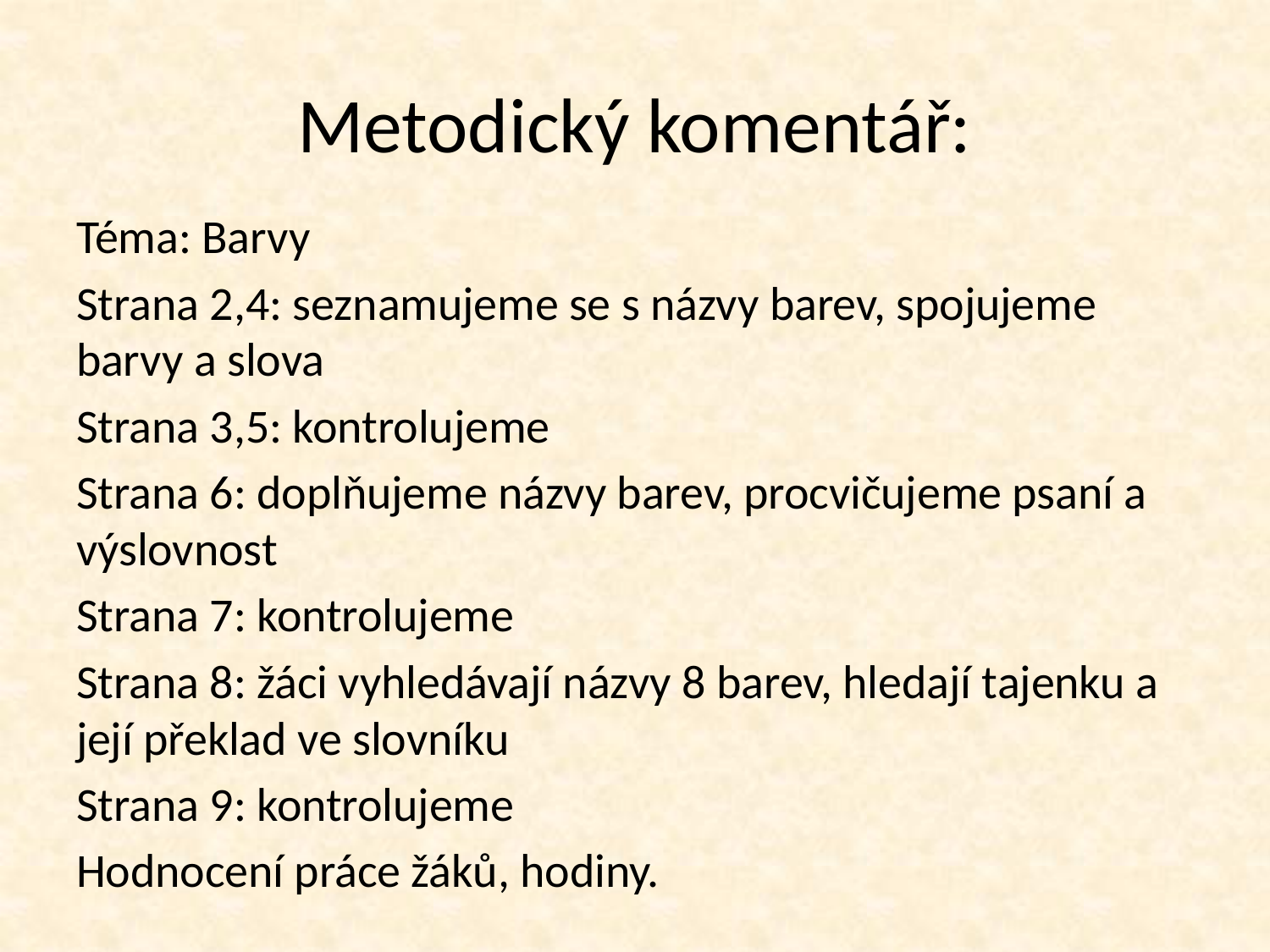

Metodický komentář:
Téma: Barvy
Strana 2,4: seznamujeme se s názvy barev, spojujeme barvy a slova
Strana 3,5: kontrolujeme
Strana 6: doplňujeme názvy barev, procvičujeme psaní a výslovnost
Strana 7: kontrolujeme
Strana 8: žáci vyhledávají názvy 8 barev, hledají tajenku a její překlad ve slovníku
Strana 9: kontrolujeme
Hodnocení práce žáků, hodiny.